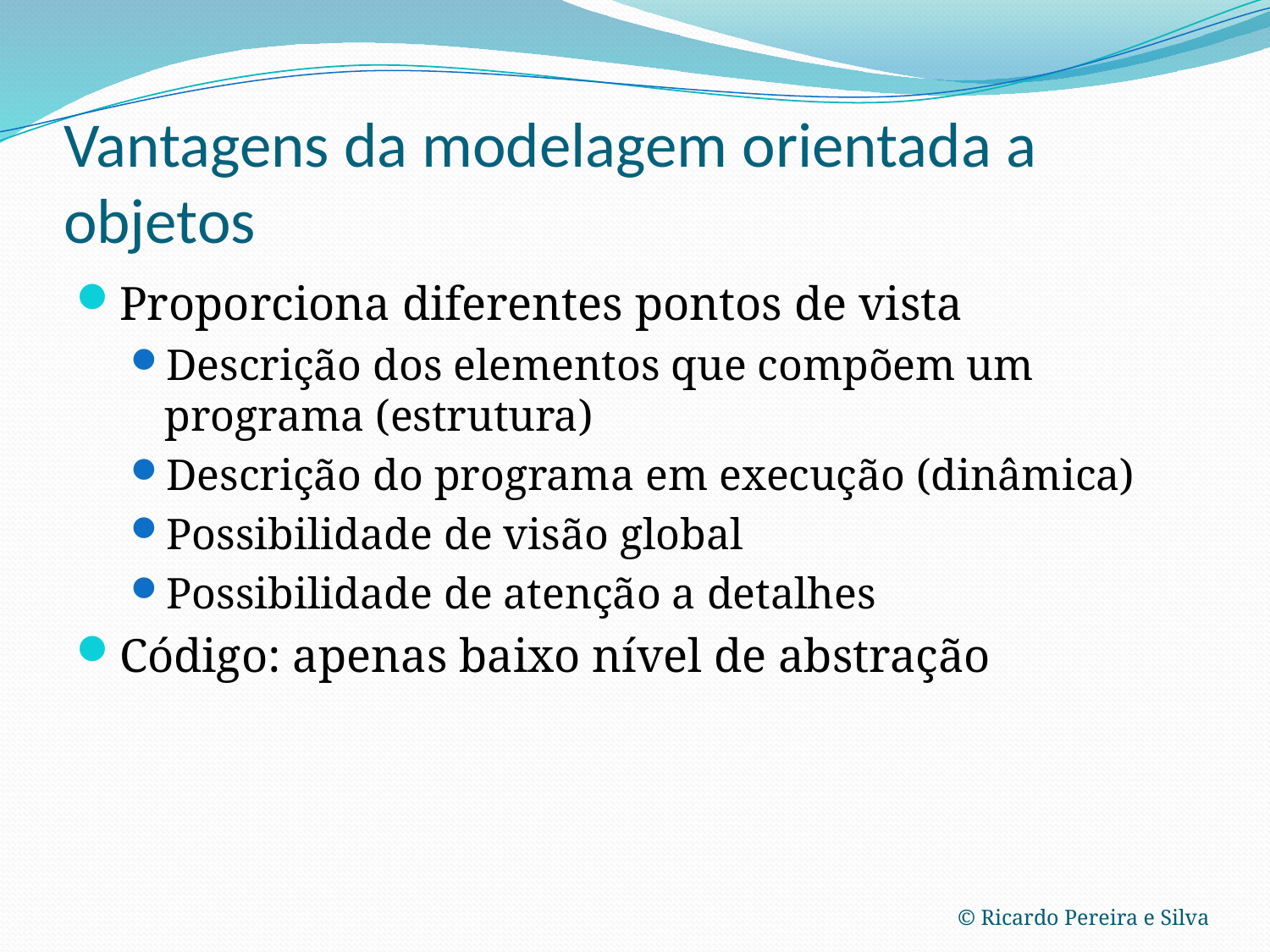

# Vantagens da modelagem orientada a objetos
Proporciona diferentes pontos de vista
Descrição dos elementos que compõem um programa (estrutura)
Descrição do programa em execução (dinâmica)
Possibilidade de visão global
Possibilidade de atenção a detalhes
Código: apenas baixo nível de abstração
© Ricardo Pereira e Silva